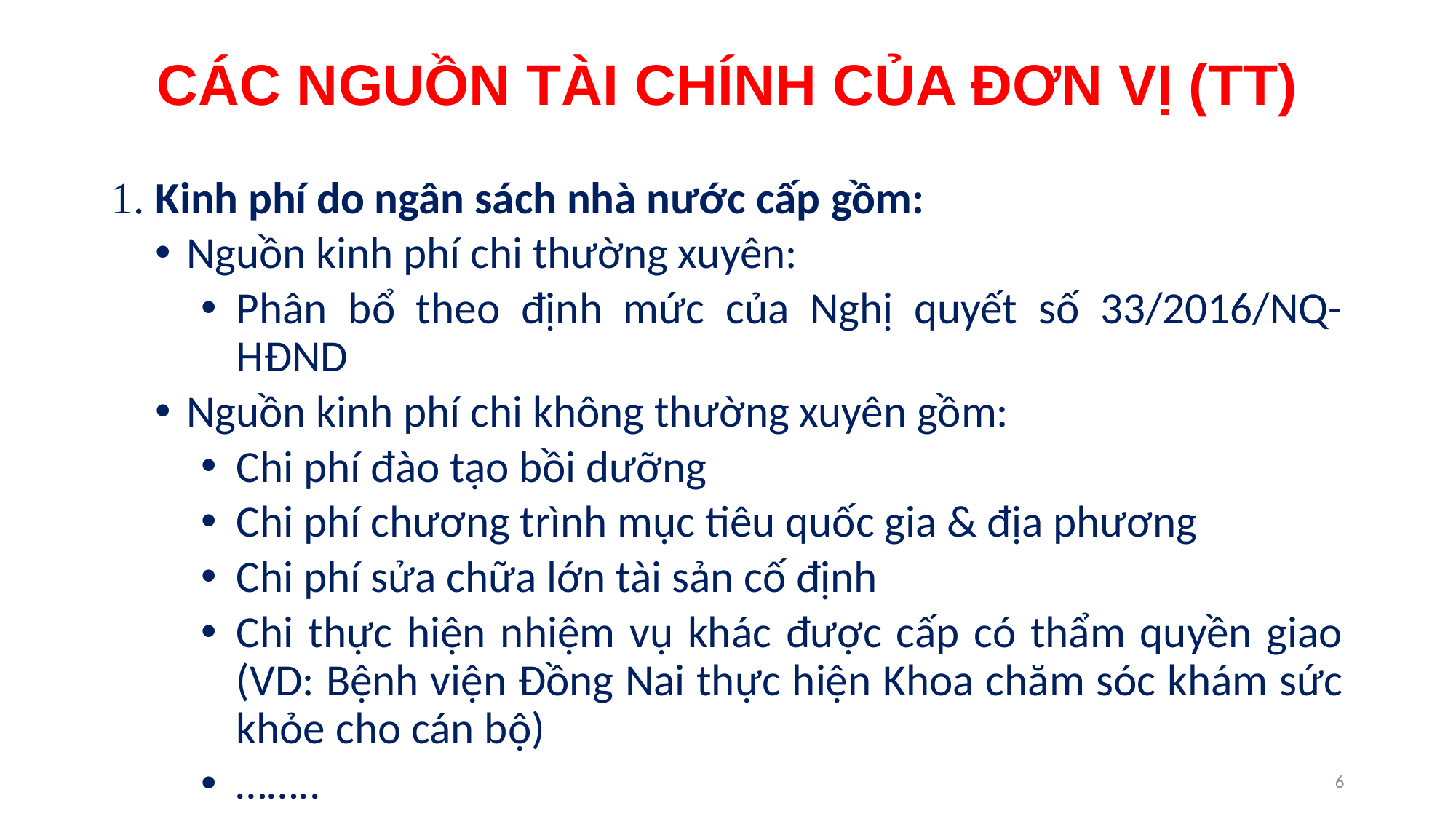

# CÁC NGUỒN TÀI CHÍNH CỦA ĐƠN VỊ (TT)
1. Kinh phí do ngân sách nhà nước cấp gồm:
Nguồn kinh phí chi thường xuyên:
Phân bổ theo định mức của Nghị quyết số 33/2016/NQ-HĐND
Nguồn kinh phí chi không thường xuyên gồm:
Chi phí đào tạo bồi dưỡng
Chi phí chương trình mục tiêu quốc gia & địa phương
Chi phí sửa chữa lớn tài sản cố định
Chi thực hiện nhiệm vụ khác được cấp có thẩm quyền giao (VD: Bệnh viện Đồng Nai thực hiện Khoa chăm sóc khám sức khỏe cho cán bộ)
……..

6